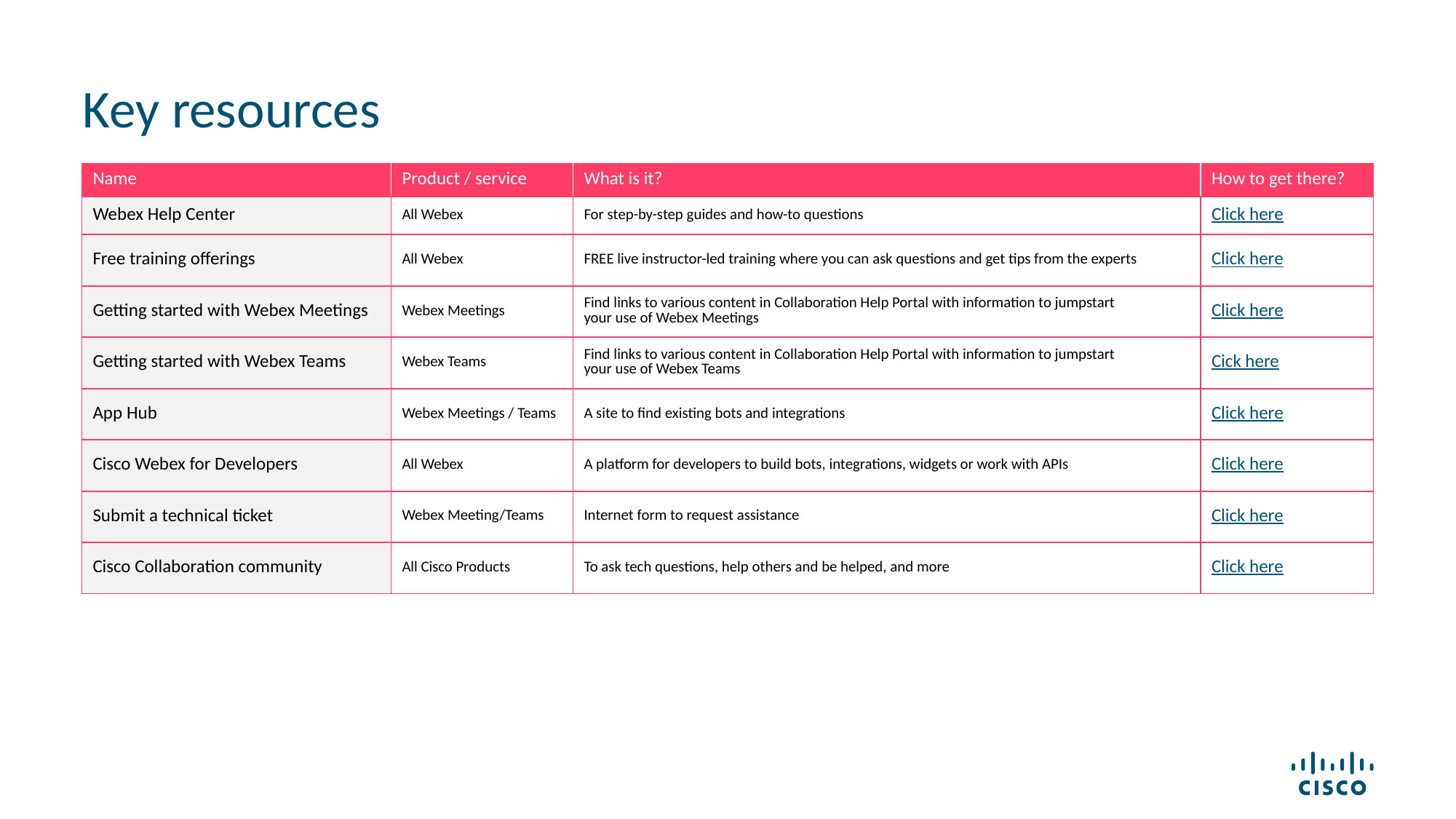

Key resources
| Name | Product / service | What is it? | How to get there? |
| --- | --- | --- | --- |
| Webex Help Center | All Webex | For step-by-step guides and how-to questions | Click here |
| Free training offerings | All Webex | FREE live instructor-led training where you can ask questions and get tips from the experts | Click here |
| Getting started with Webex Meetings | Webex Meetings | Find links to various content in Collaboration Help Portal with information to jumpstart your use of Webex Meetings | Click here |
| Getting started with Webex Teams | Webex Teams | Find links to various content in Collaboration Help Portal with information to jumpstart your use of Webex Teams | Cick here |
| App Hub | Webex Meetings / Teams | A site to find existing bots and integrations | Click here |
| Cisco Webex for Developers | All Webex | A platform for developers to build bots, integrations, widgets or work with APIs | Click here |
| Submit a technical ticket | Webex Meeting/Teams | Internet form to request assistance | Click here |
| Cisco Collaboration community | All Cisco Products | To ask tech questions, help others and be helped, and more | Click here |